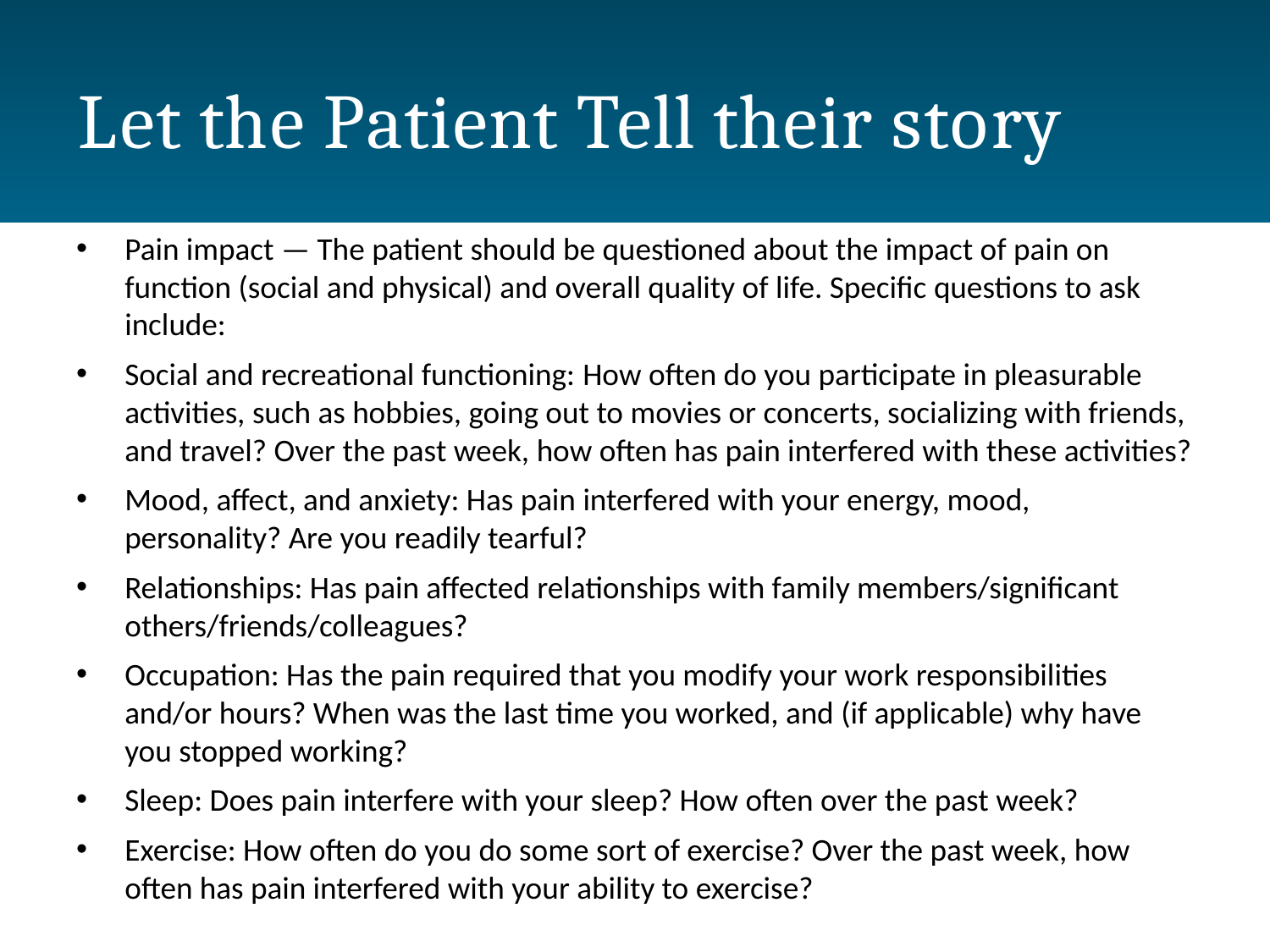

# Let the Patient Tell their story
Pain impact — The patient should be questioned about the impact of pain on function (social and physical) and overall quality of life. Specific questions to ask include:
Social and recreational functioning: How often do you participate in pleasurable activities, such as hobbies, going out to movies or concerts, socializing with friends, and travel? Over the past week, how often has pain interfered with these activities?
Mood, affect, and anxiety: Has pain interfered with your energy, mood, personality? Are you readily tearful?
Relationships: Has pain affected relationships with family members/significant others/friends/colleagues?
Occupation: Has the pain required that you modify your work responsibilities and/or hours? When was the last time you worked, and (if applicable) why have you stopped working?
Sleep: Does pain interfere with your sleep? How often over the past week?
Exercise: How often do you do some sort of exercise? Over the past week, how often has pain interfered with your ability to exercise?